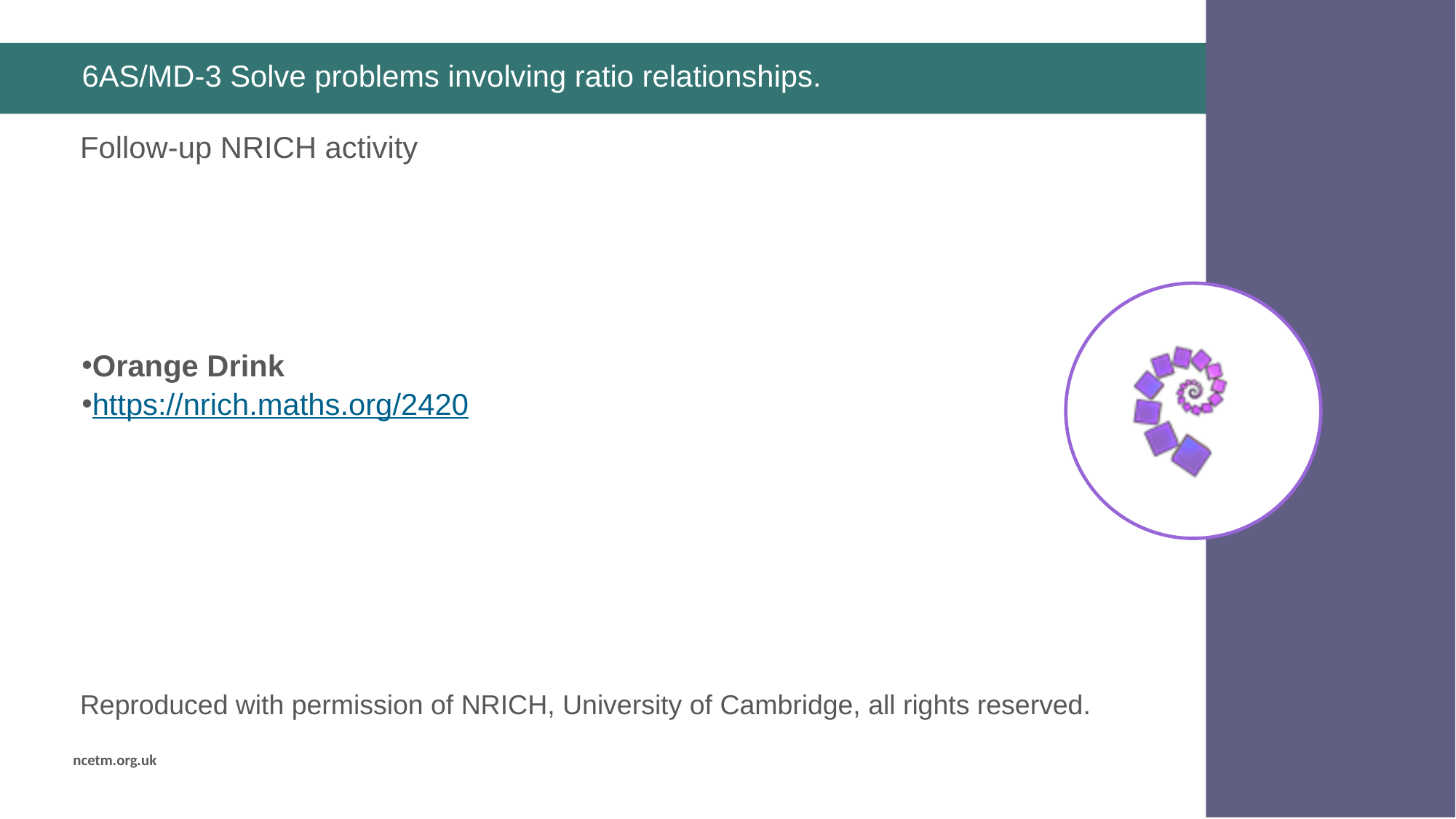

# 6AS/MD-3 Solve problems involving ratio relationships.

Orange Drink
https://nrich.maths.org/2420